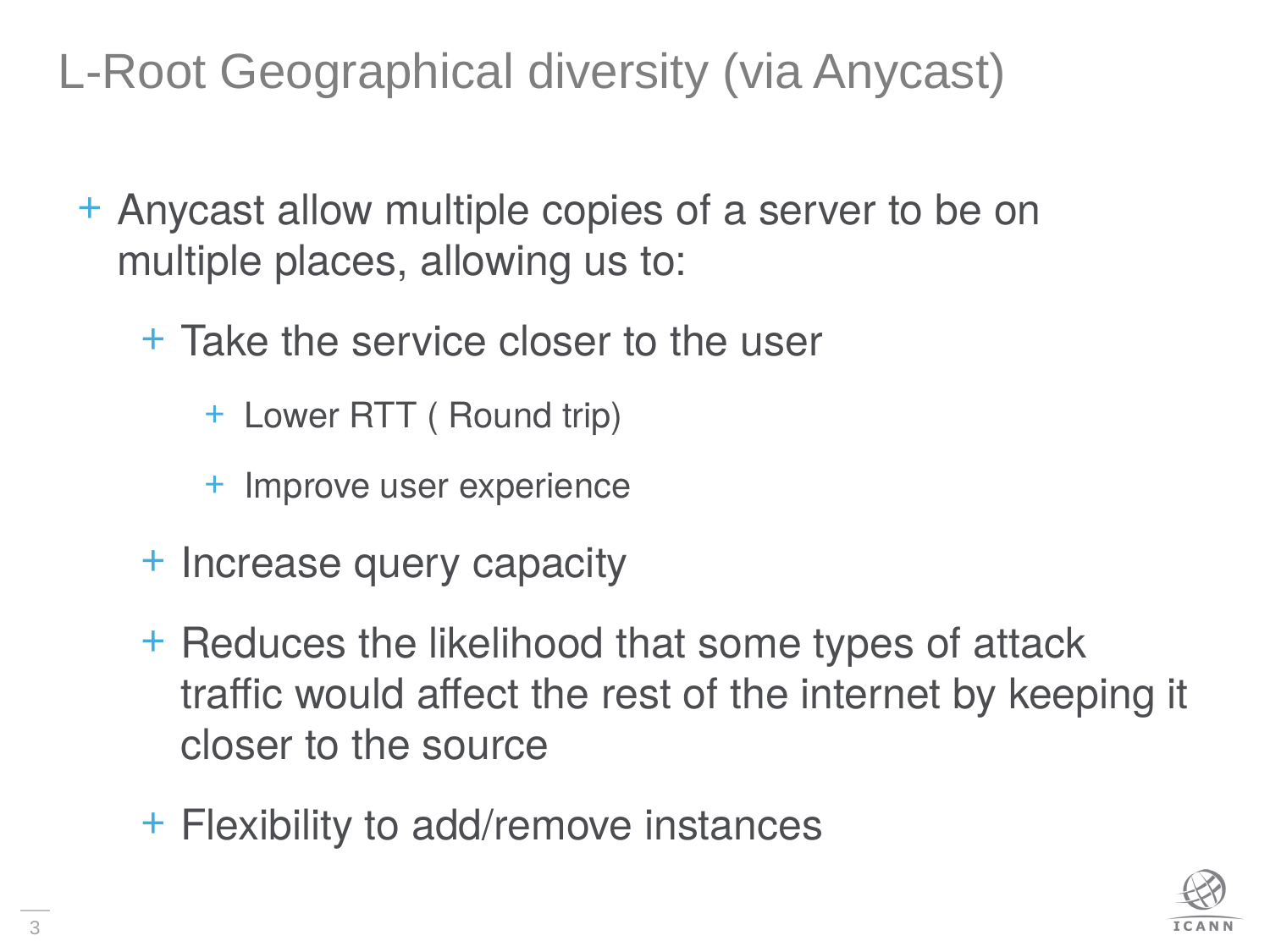

# L-Root Geographical diversity (via Anycast)
Anycast allow multiple copies of a server to be on multiple places, allowing us to:
Take the service closer to the user
Lower RTT ( Round trip)
Improve user experience
Increase query capacity
Reduces the likelihood that some types of attack traffic would affect the rest of the internet by keeping it closer to the source
Flexibility to add/remove instances